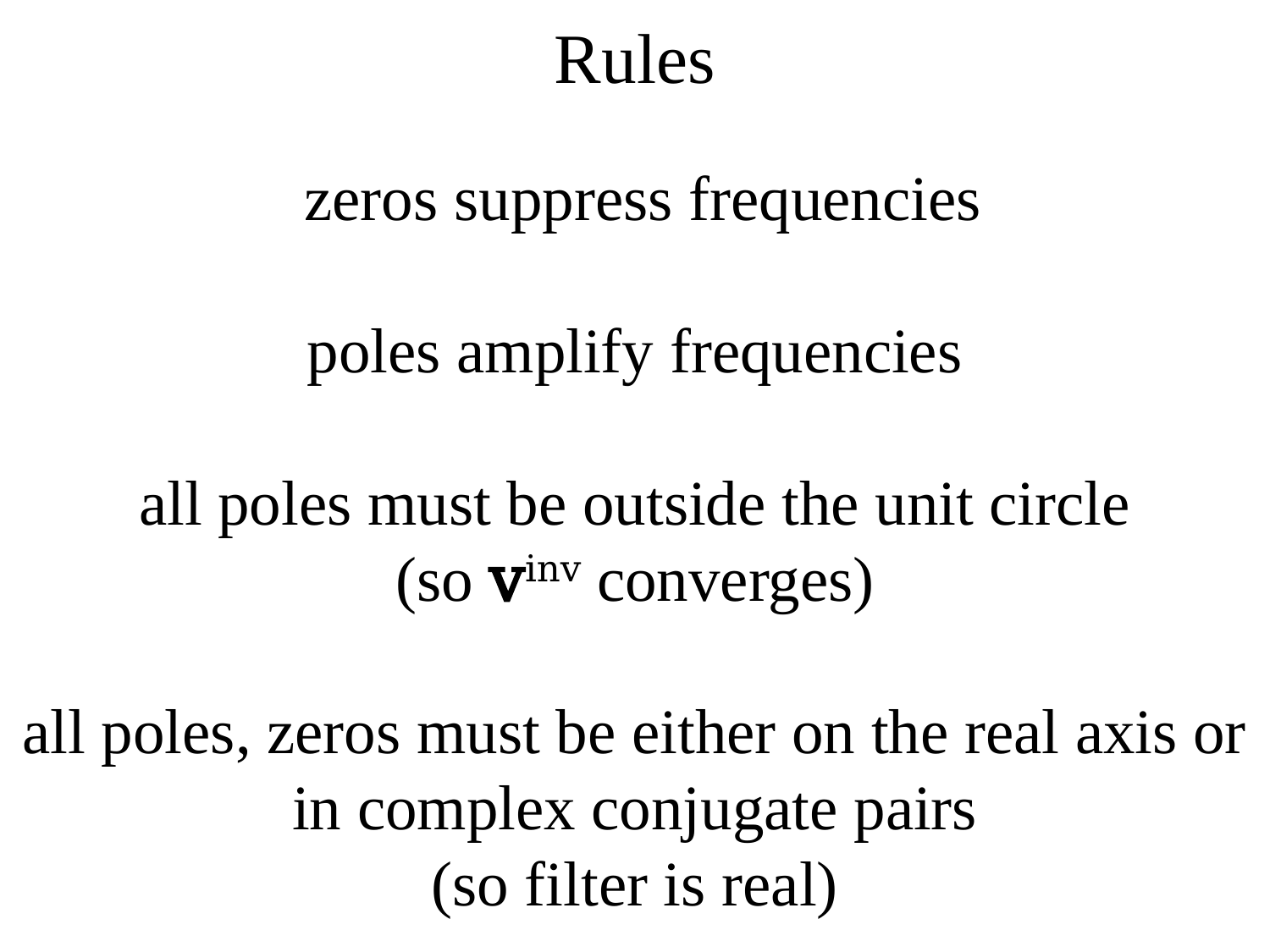

# Rules zeros suppress frequencies poles amplify frequencies all poles must be outside the unit circle (so vinv converges) all poles, zeros must be either on the real axis or in complex conjugate pairs (so filter is real)